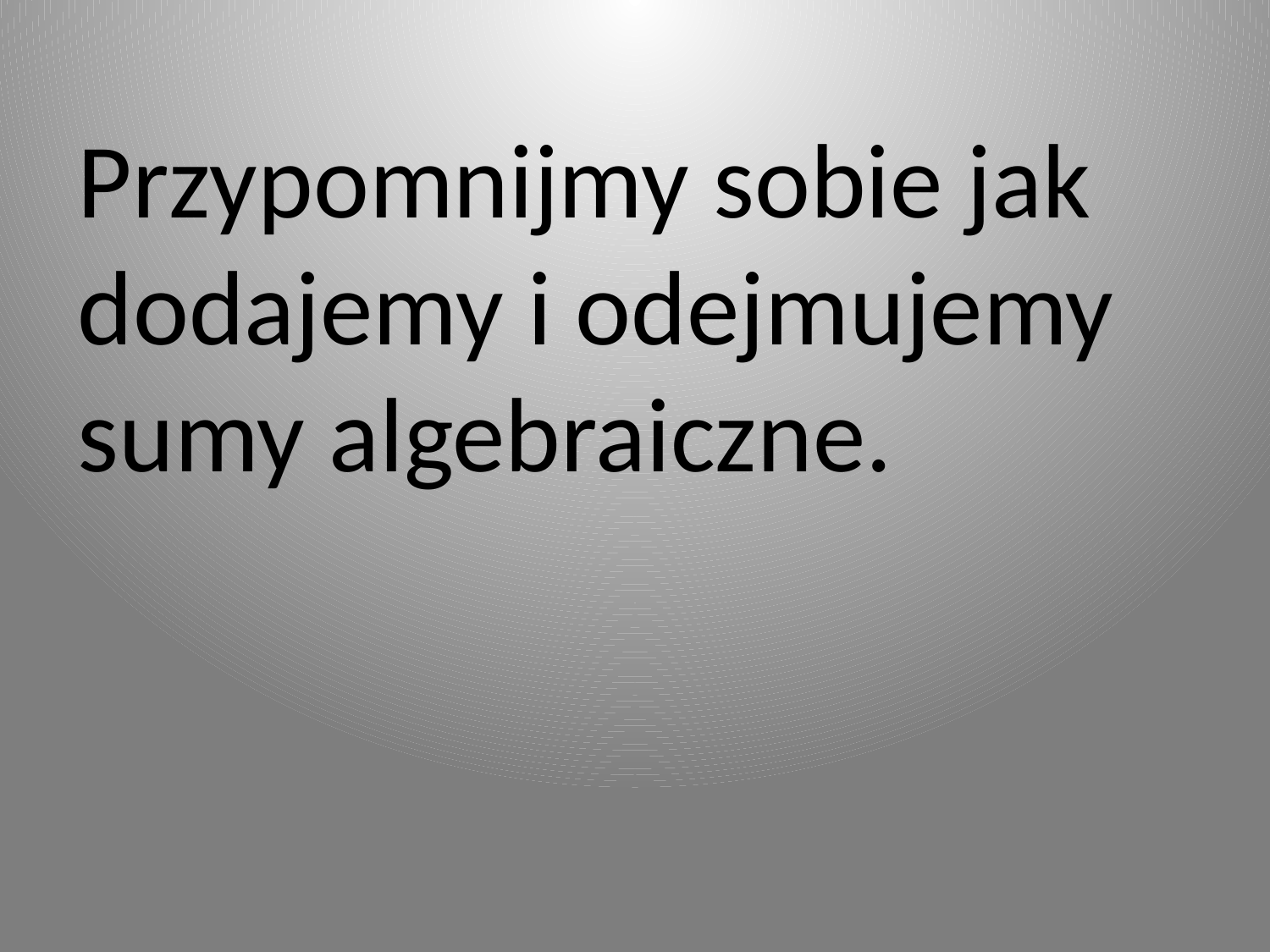

Przypomnijmy sobie jak dodajemy i odejmujemy sumy algebraiczne.